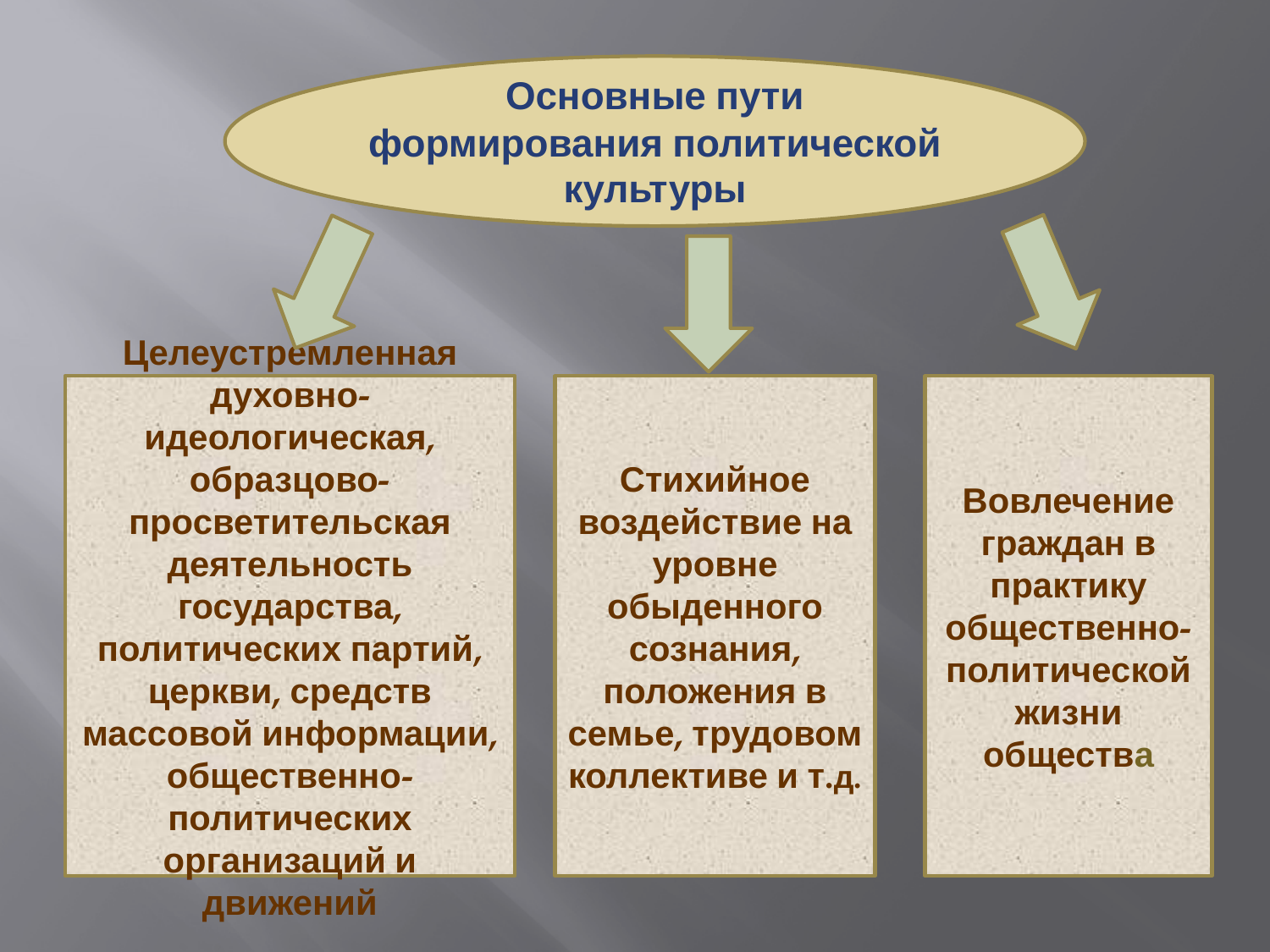

Основные пути формирования политической культуры

Целеустремленная духовно-идеологическая, образцово-просветительская деятельность государства, политических партий, церкви, средств массовой информации, общественно-политических организаций и движений
Стихийное воздействие на уровне обыденного сознания, положения в семье, трудовом коллективе и т.д.
Вовлечение граждан в практику общественно-политической жизни общества